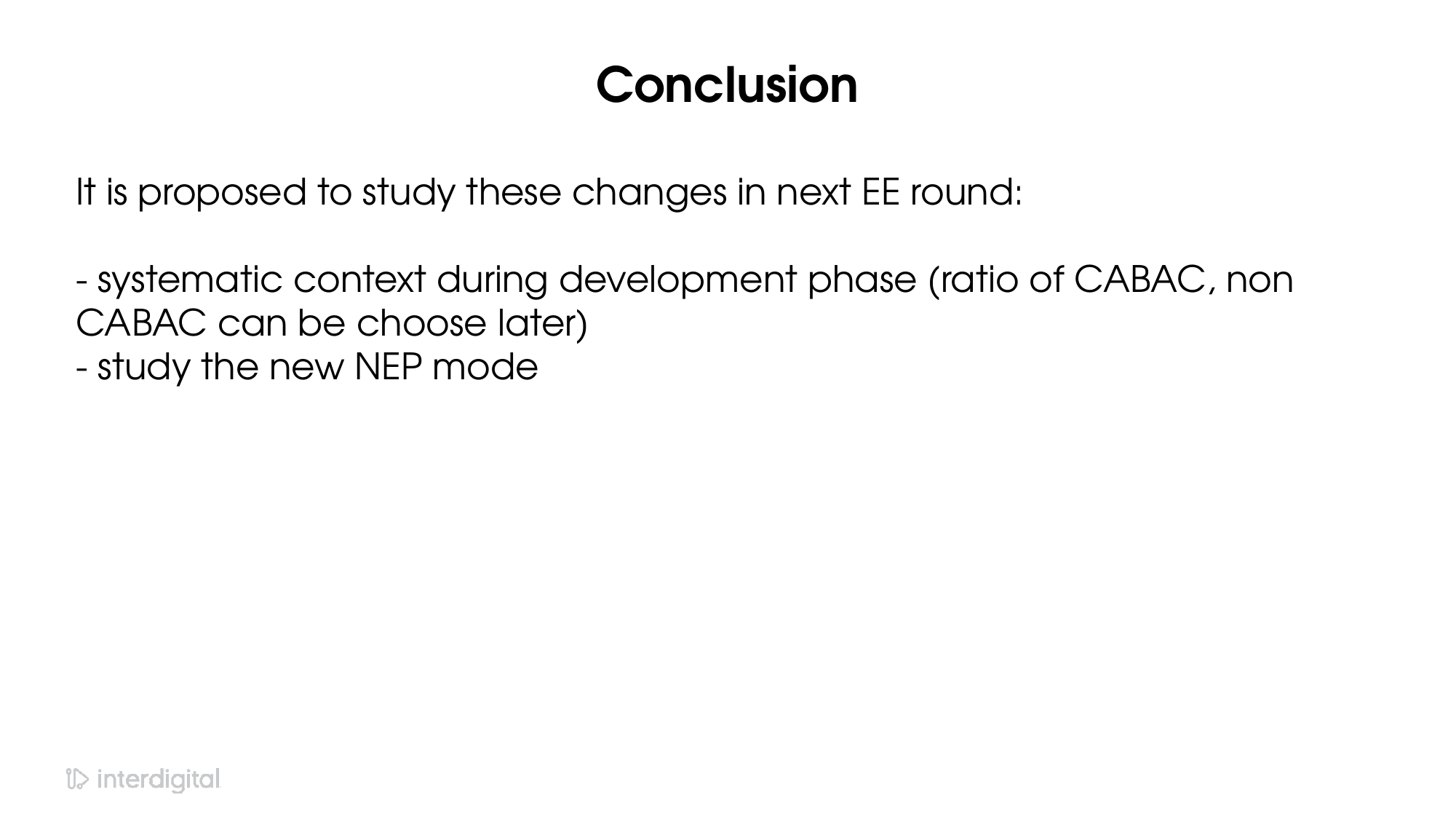

# Conclusion
It is proposed to study these changes in next EE round:

- systematic context during development phase (ratio of CABAC, non CABAC can be choose later)
- study the new NEP mode